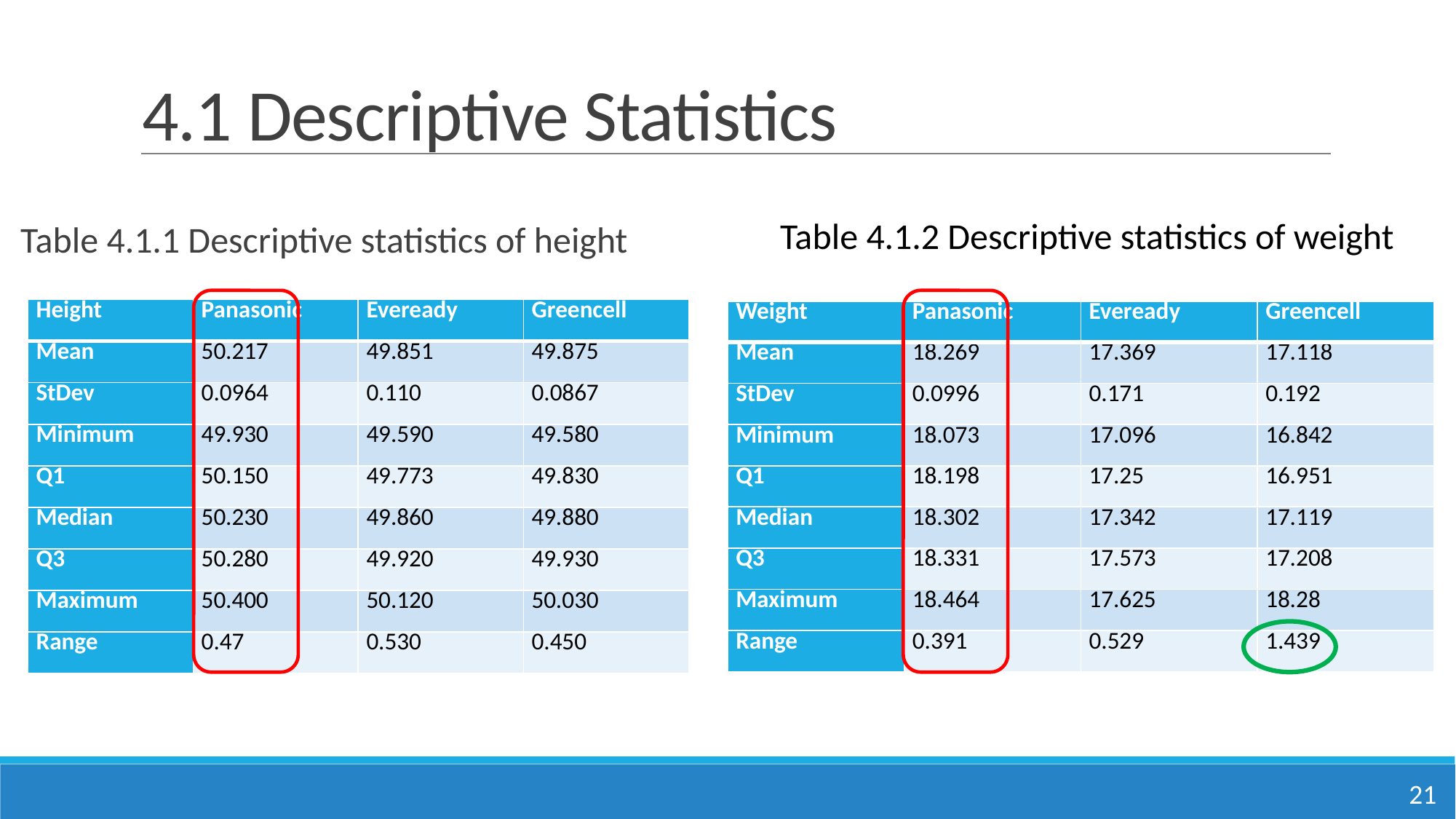

# 4.1 Descriptive Statistics
Table 4.1.2 Descriptive statistics of weight

Table 4.1.1 Descriptive statistics of height

| Height | Panasonic | Eveready | Greencell |
| --- | --- | --- | --- |
| Mean | 50.217 | 49.851 | 49.875 |
| StDev | 0.0964 | 0.110 | 0.0867 |
| Minimum | 49.930 | 49.590 | 49.580 |
| Q1 | 50.150 | 49.773 | 49.830 |
| Median | 50.230 | 49.860 | 49.880 |
| Q3 | 50.280 | 49.920 | 49.930 |
| Maximum | 50.400 | 50.120 | 50.030 |
| Range | 0.47 | 0.530 | 0.450 |
| Weight | Panasonic | Eveready | Greencell |
| --- | --- | --- | --- |
| Mean | 18.269 | 17.369 | 17.118 |
| StDev | 0.0996 | 0.171 | 0.192 |
| Minimum | 18.073 | 17.096 | 16.842 |
| Q1 | 18.198 | 17.25 | 16.951 |
| Median | 18.302 | 17.342 | 17.119 |
| Q3 | 18.331 | 17.573 | 17.208 |
| Maximum | 18.464 | 17.625 | 18.28 |
| Range | 0.391 | 0.529 | 1.439 |

21